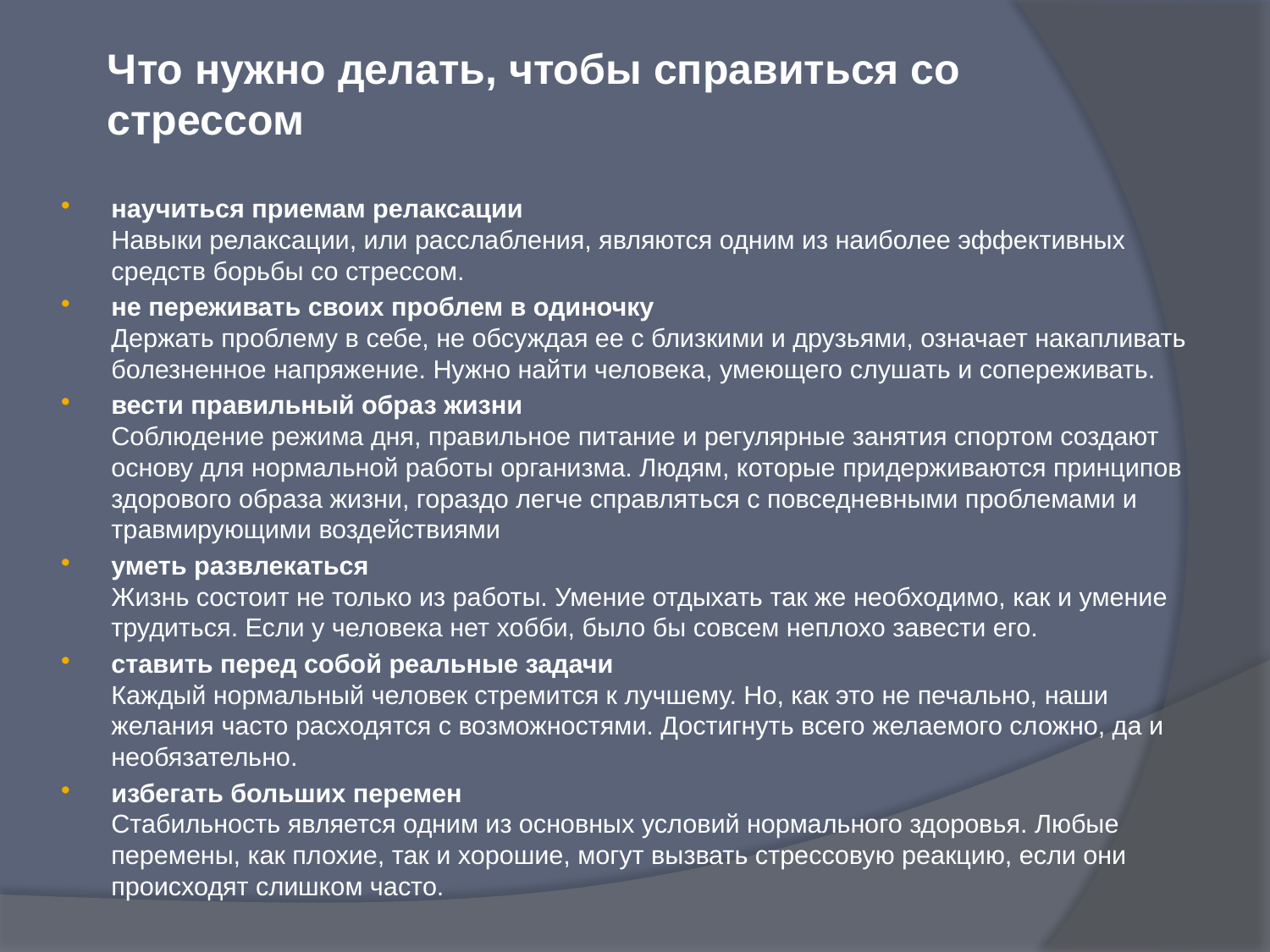

Что нужно делать, чтобы справиться со стрессом
научиться приемам релаксации
Навыки релаксации, или расслабления, являются одним из наиболее эффективных средств борьбы со стрессом.
не переживать своих проблем в одиночку
Держать проблему в себе, не обсуждая ее с близкими и друзьями, означает накапливать болезненное напряжение. Нужно найти человека, умеющего слушать и сопереживать.
вести правильный образ жизни
Соблюдение режима дня, правильное питание и регулярные занятия спортом создают основу для нормальной работы организма. Людям, которые придерживаются принципов здорового образа жизни, гораздо легче справляться с повседневными проблемами и травмирующими воздействиями
уметь развлекаться
Жизнь состоит не только из работы. Умение отдыхать так же необходимо, как и умение трудиться. Если у человека нет хобби, было бы совсем неплохо завести его.
ставить перед собой реальные задачи
Каждый нормальный человек стремится к лучшему. Но, как это не печально, наши желания часто расходятся с возможностями. Достигнуть всего желаемого сложно, да и необязательно.
избегать больших перемен
Стабильность является одним из основных условий нормального здоровья. Любые перемены, как плохие, так и хорошие, могут вызвать стрессовую реакцию, если они происходят слишком часто.